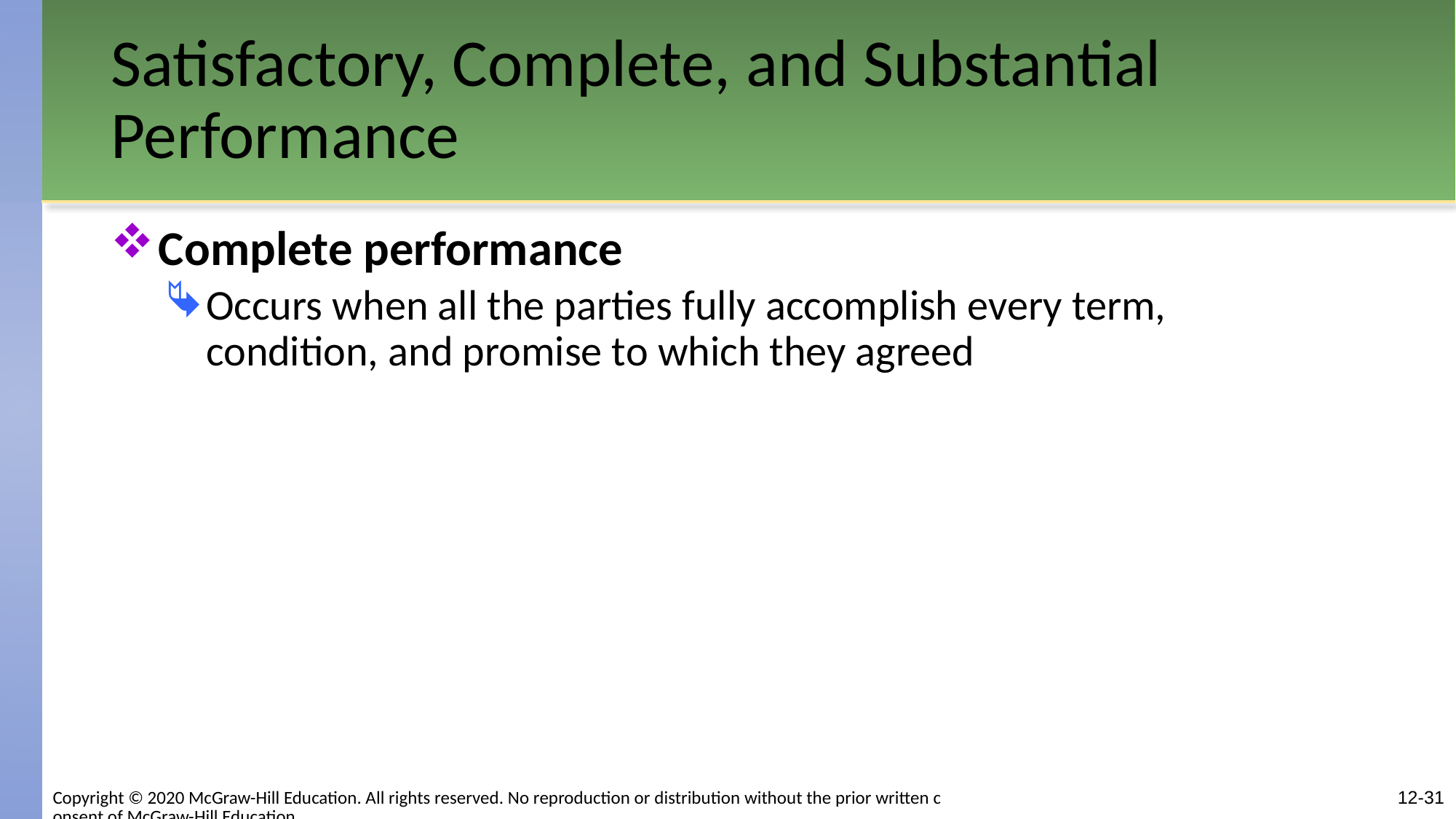

# Satisfactory, Complete, and Substantial Performance
Complete performance
Occurs when all the parties fully accomplish every term, condition, and promise to which they agreed

Copyright © 2020 McGraw-Hill Education. All rights reserved. No reproduction or distribution without the prior written consent of McGraw-Hill Education.
12-31